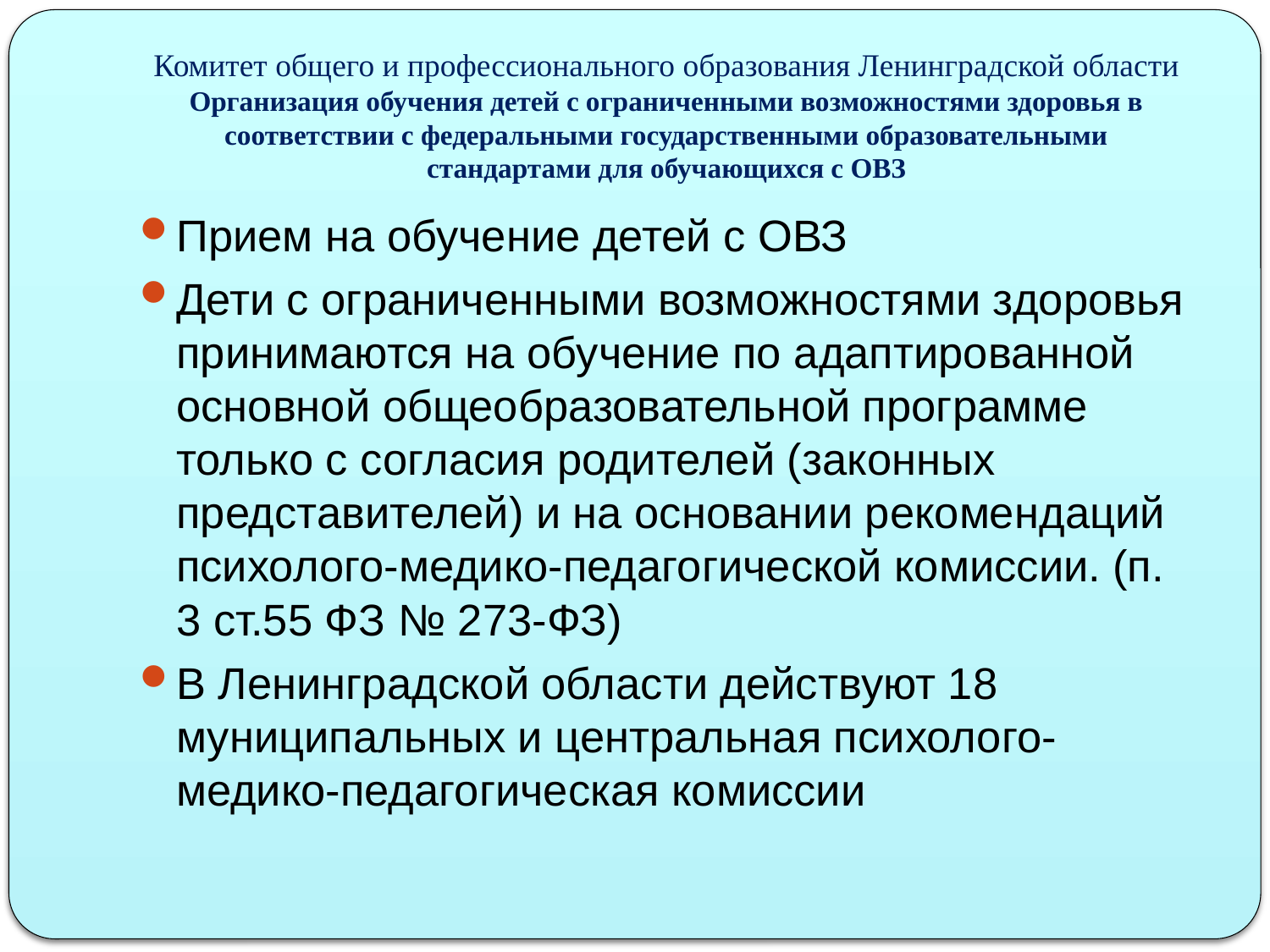

# Комитет общего и профессионального образования Ленинградской области Организация обучения детей с ограниченными возможностями здоровья в соответствии с федеральными государственными образовательными стандартами для обучающихся с ОВЗ
Прием на обучение детей с ОВЗ
Дети с ограниченными возможностями здоровья принимаются на обучение по адаптированной основной общеобразовательной программе только с согласия родителей (законных представителей) и на основании рекомендаций психолого-медико-педагогической комиссии. (п. 3 ст.55 ФЗ № 273-ФЗ)
В Ленинградской области действуют 18 муниципальных и центральная психолого-медико-педагогическая комиссии